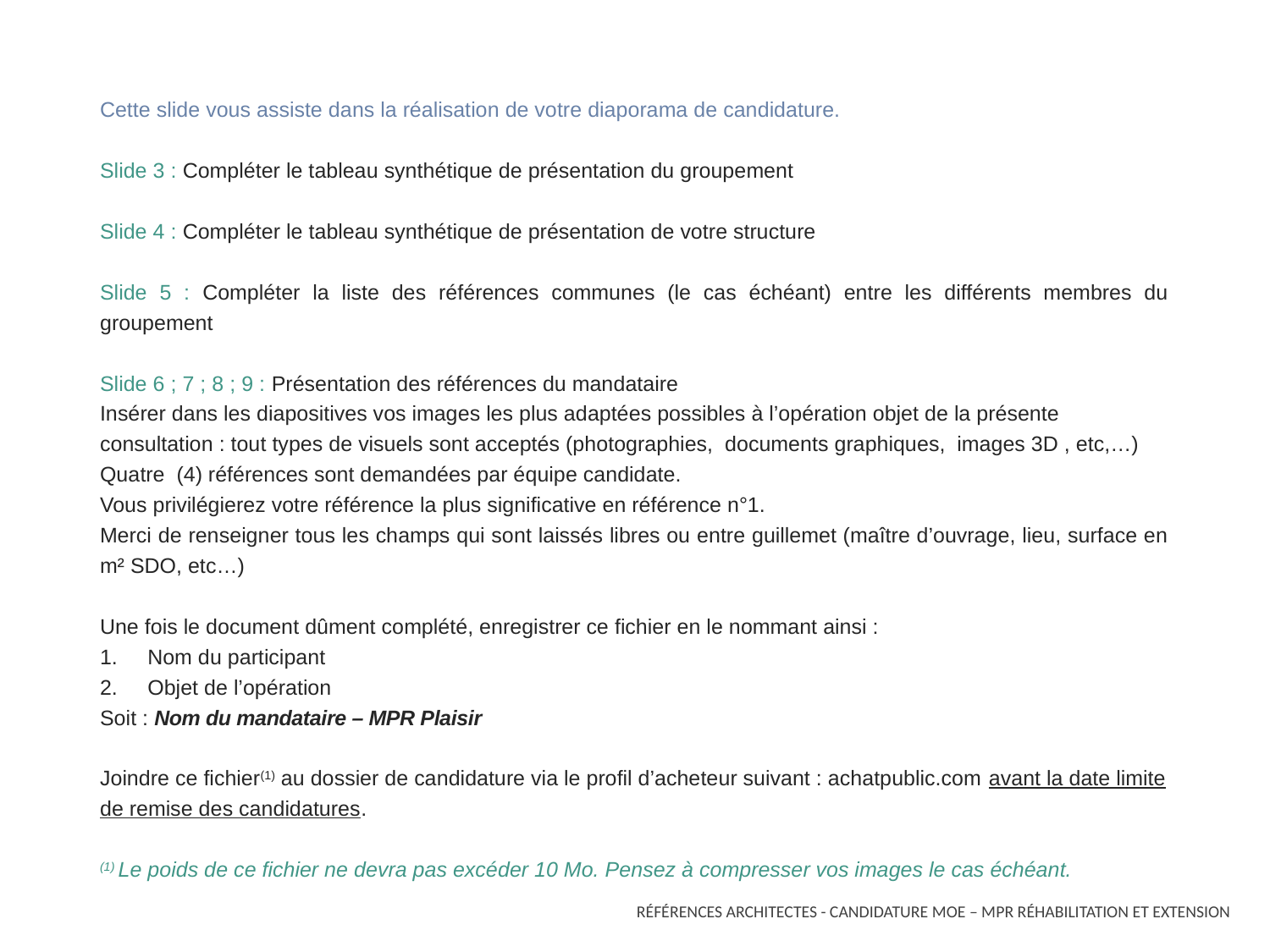

Cette slide vous assiste dans la réalisation de votre diaporama de candidature.

Slide 3 : Compléter le tableau synthétique de présentation du groupement

Slide 4 : Compléter le tableau synthétique de présentation de votre structure

Slide 5 : Compléter la liste des références communes (le cas échéant) entre les différents membres du groupement

Slide 6 ; 7 ; 8 ; 9 : Présentation des références du mandataire
Insérer dans les diapositives vos images les plus adaptées possibles à l’opération objet de la présente consultation : tout types de visuels sont acceptés (photographies,  documents graphiques,  images 3D , etc,…)
Quatre  (4) références sont demandées par équipe candidate.
Vous privilégierez votre référence la plus significative en référence n°1.
Merci de renseigner tous les champs qui sont laissés libres ou entre guillemet (maître d’ouvrage, lieu, surface en m² SDO, etc…)

Une fois le document dûment complété, enregistrer ce fichier en le nommant ainsi :
Nom du participant
Objet de l’opération
Soit : Nom du mandataire – MPR Plaisir

Joindre ce fichier(1) au dossier de candidature via le profil d’acheteur suivant : achatpublic.com avant la date limite de remise des candidatures.

(1) Le poids de ce fichier ne devra pas excéder 10 Mo. Pensez à compresser vos images le cas échéant.

Références architectes - Candidature MOE – MPR Réhabilitation ET Extension